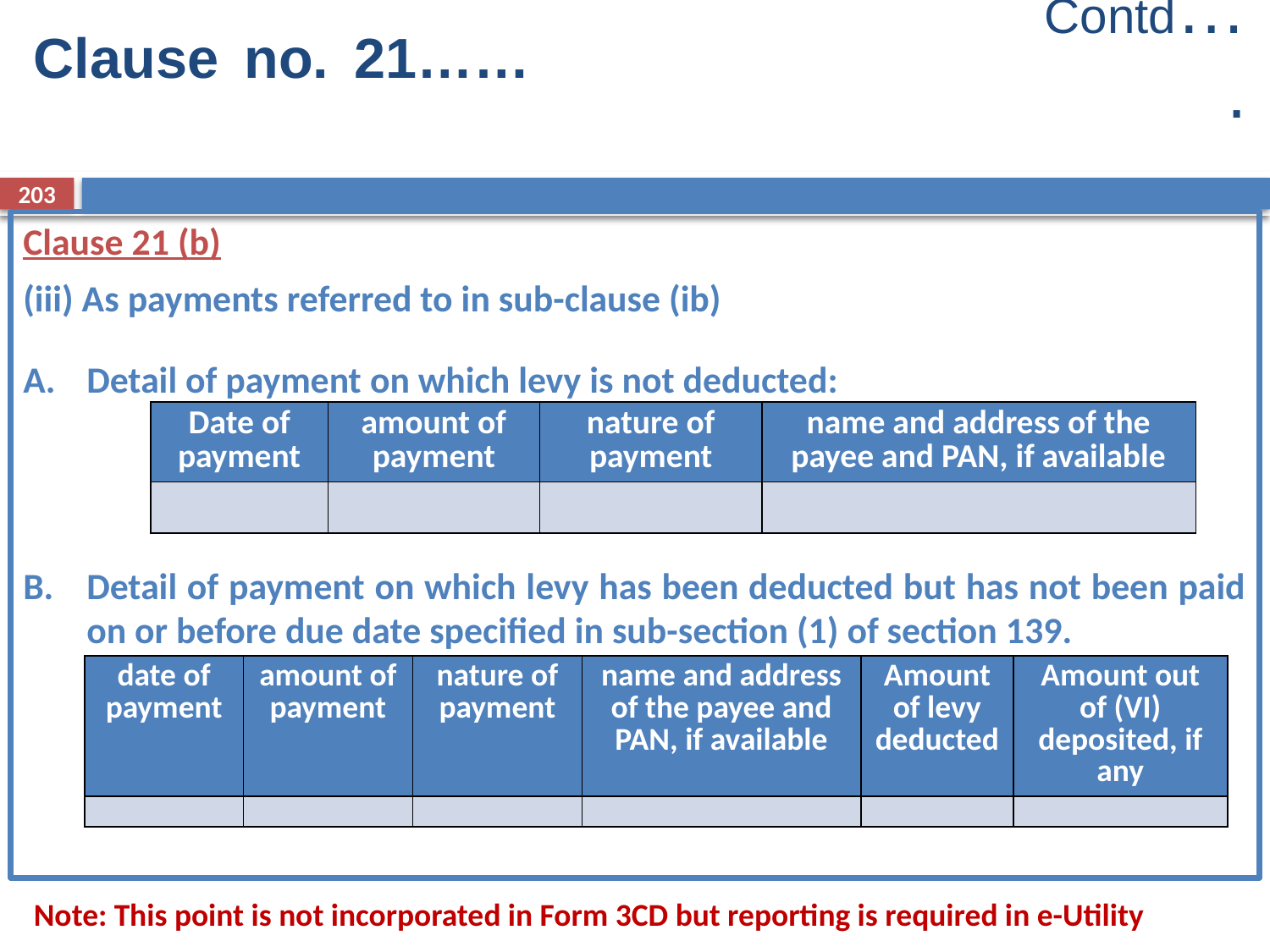

Contd….
# Clause no. 21……
203
Clause 21 (b)
(iii) As payments referred to in sub-clause (ib)

Detail of payment on which levy is not deducted:

Detail of payment on which levy has been deducted but has not been paid on or before due date specified in sub-section (1) of section 139.
| Date of payment | amount of payment | nature of payment | name and address of the payee and PAN, if available |
| --- | --- | --- | --- |
|  |  |  |  |
| date of payment | amount of payment | nature of payment | name and address of the payee and PAN, if available | Amount of levy deducted | Amount out of (VI) deposited, if any |
| --- | --- | --- | --- | --- | --- |
|  |  |  |  |  |  |
Note: This point is not incorporated in Form 3CD but reporting is required in e-Utility